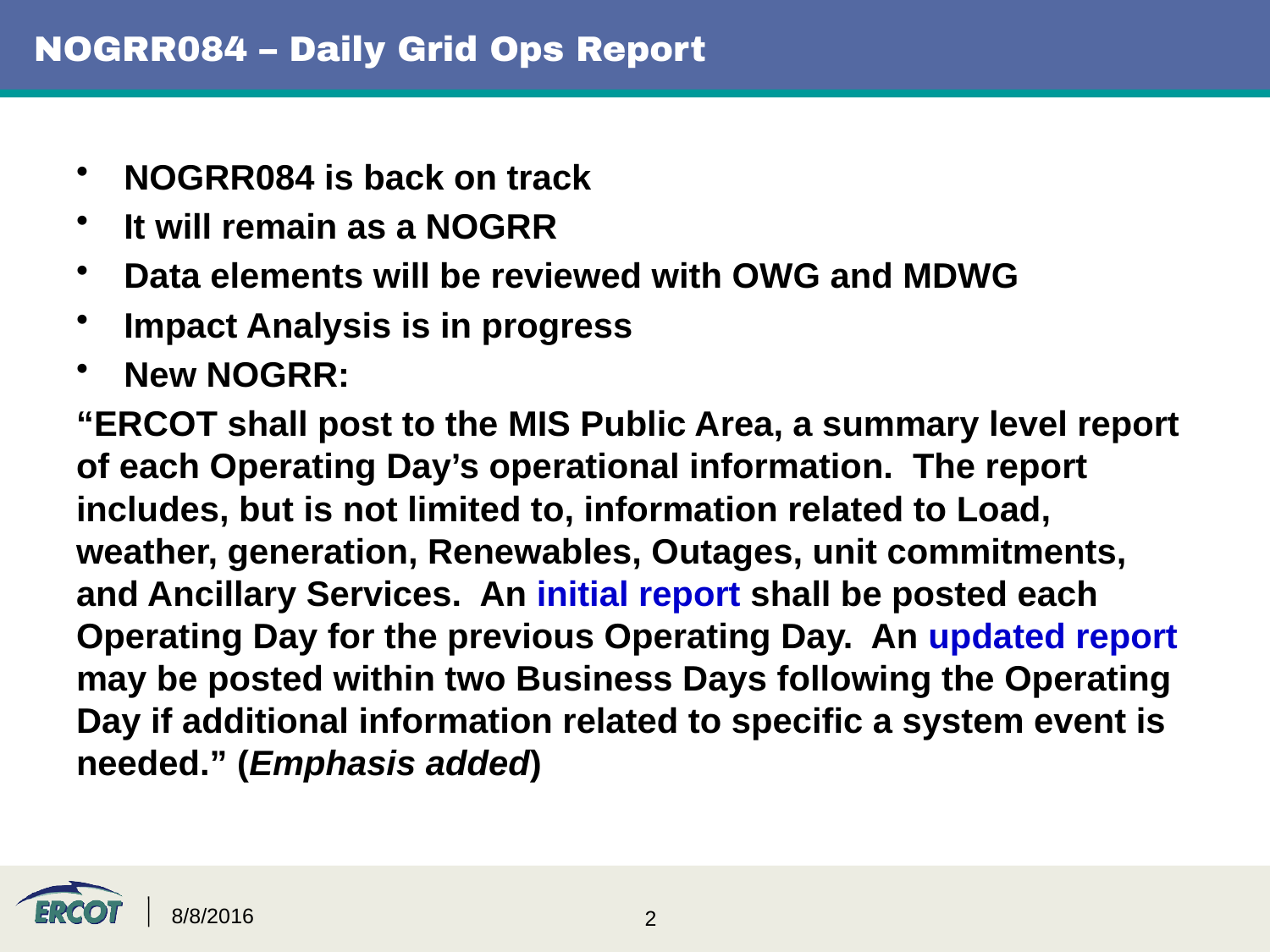

# NOGRR084 – Daily Grid Ops Report
NOGRR084 is back on track
It will remain as a NOGRR
Data elements will be reviewed with OWG and MDWG
Impact Analysis is in progress
New NOGRR:
“ERCOT shall post to the MIS Public Area, a summary level report of each Operating Day’s operational information.  The report includes, but is not limited to, information related to Load, weather, generation, Renewables, Outages, unit commitments, and Ancillary Services.  An initial report shall be posted each Operating Day for the previous Operating Day.  An updated report may be posted within two Business Days following the Operating Day if additional information related to specific a system event is needed.” (Emphasis added)
8/8/2016